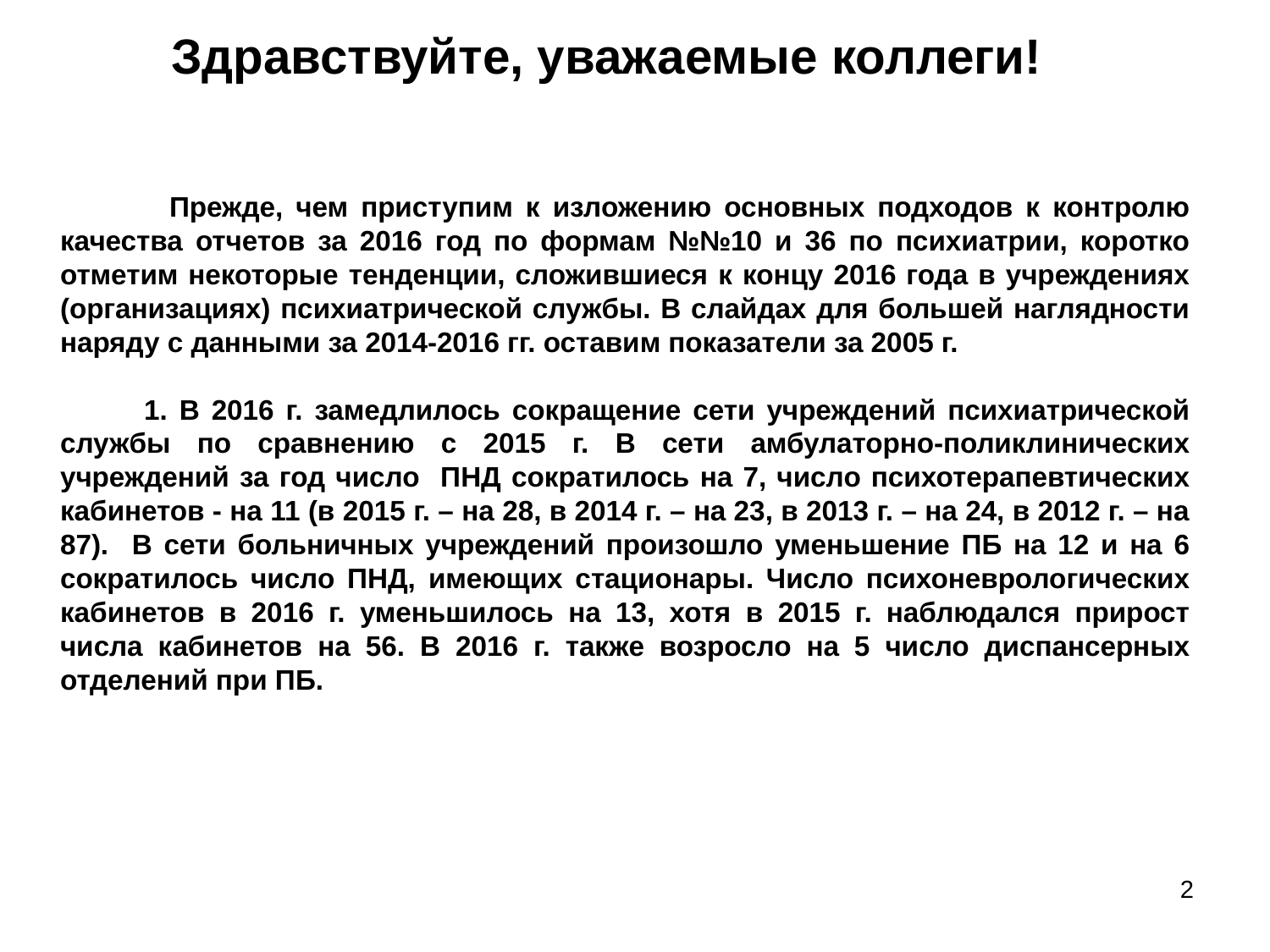

Здравствуйте, уважаемые коллеги!
            Прежде, чем приступим к изложению основных подходов к контролю качества отчетов за 2016 год по формам №№10 и 36 по психиатрии, коротко отметим некоторые тенденции, сложившиеся к концу 2016 года в учреждениях (организациях) психиатрической службы. В слайдах для большей наглядности наряду с данными за 2014-2016 гг. оставим показатели за 2005 г.

       1. В 2016 г. замедлилось сокращение сети учреждений психиатрической службы по сравнению с 2015 г. В сети амбулаторно-поликлинических учреждений за год число  ПНД сократилось на 7, число психотерапевтических кабинетов - на 11 (в 2015 г. – на 28, в 2014 г. – на 23, в 2013 г. – на 24, в 2012 г. – на 87).  В сети больничных учреждений произошло уменьшение ПБ на 12 и на 6 сократилось число ПНД, имеющих стационары. Число психоневрологических кабинетов в 2016 г. уменьшилось на 13, хотя в 2015 г. наблюдался прирост числа кабинетов на 56. В 2016 г. также возросло на 5 число диспансерных отделений при ПБ.

2